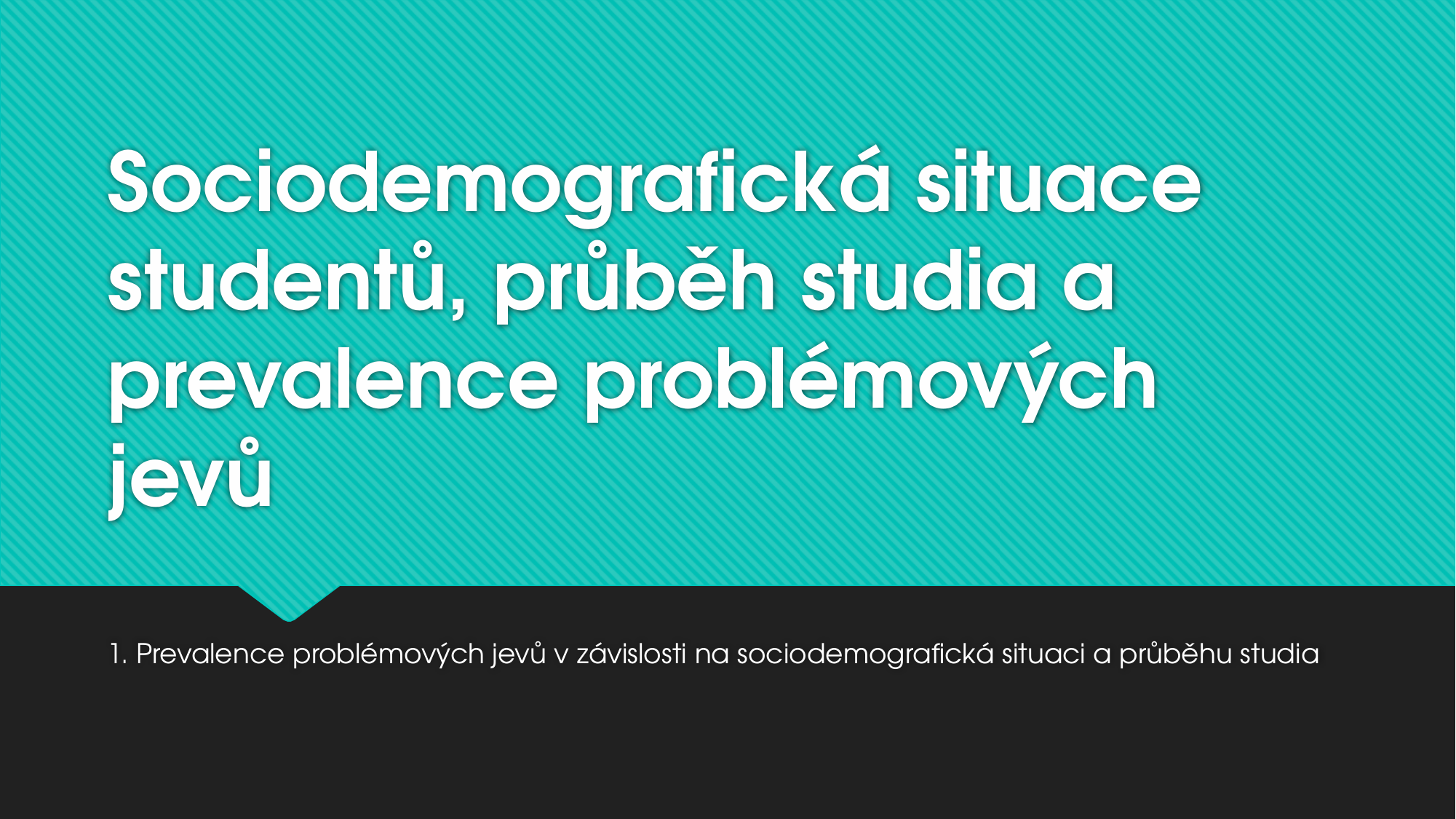

# Sociodemografická situace studentů, průběh studia a prevalence problémových jevů
1. Prevalence problémových jevů v závislosti na sociodemografická situaci a průběhu studia